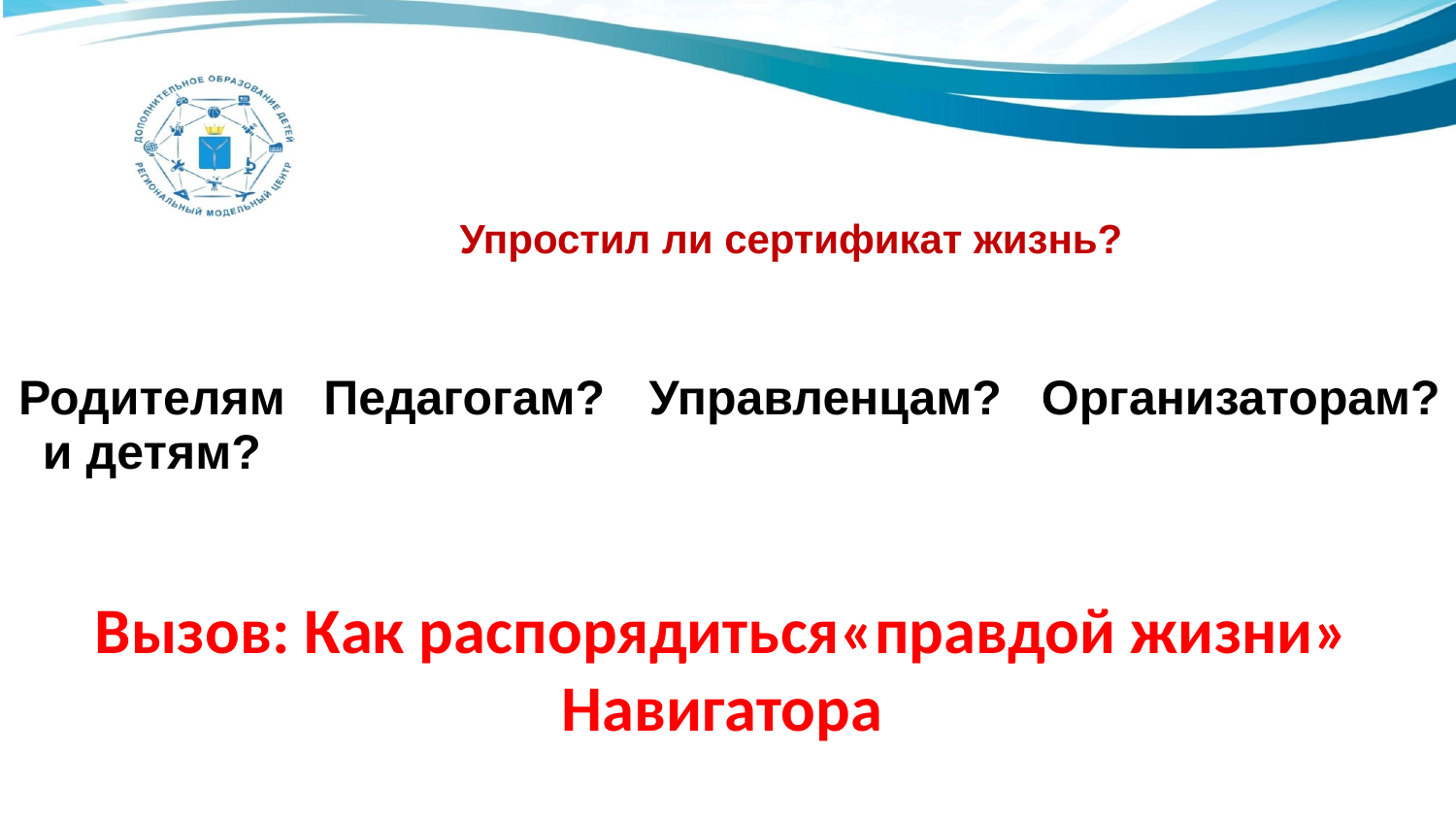

# Упростил ли сертификат жизнь?
| Родителям и детям? | Педагогам? | Управленцам? | Организаторам? |
| --- | --- | --- | --- |
Вызов: Как распорядиться«правдой жизни» Навигатора